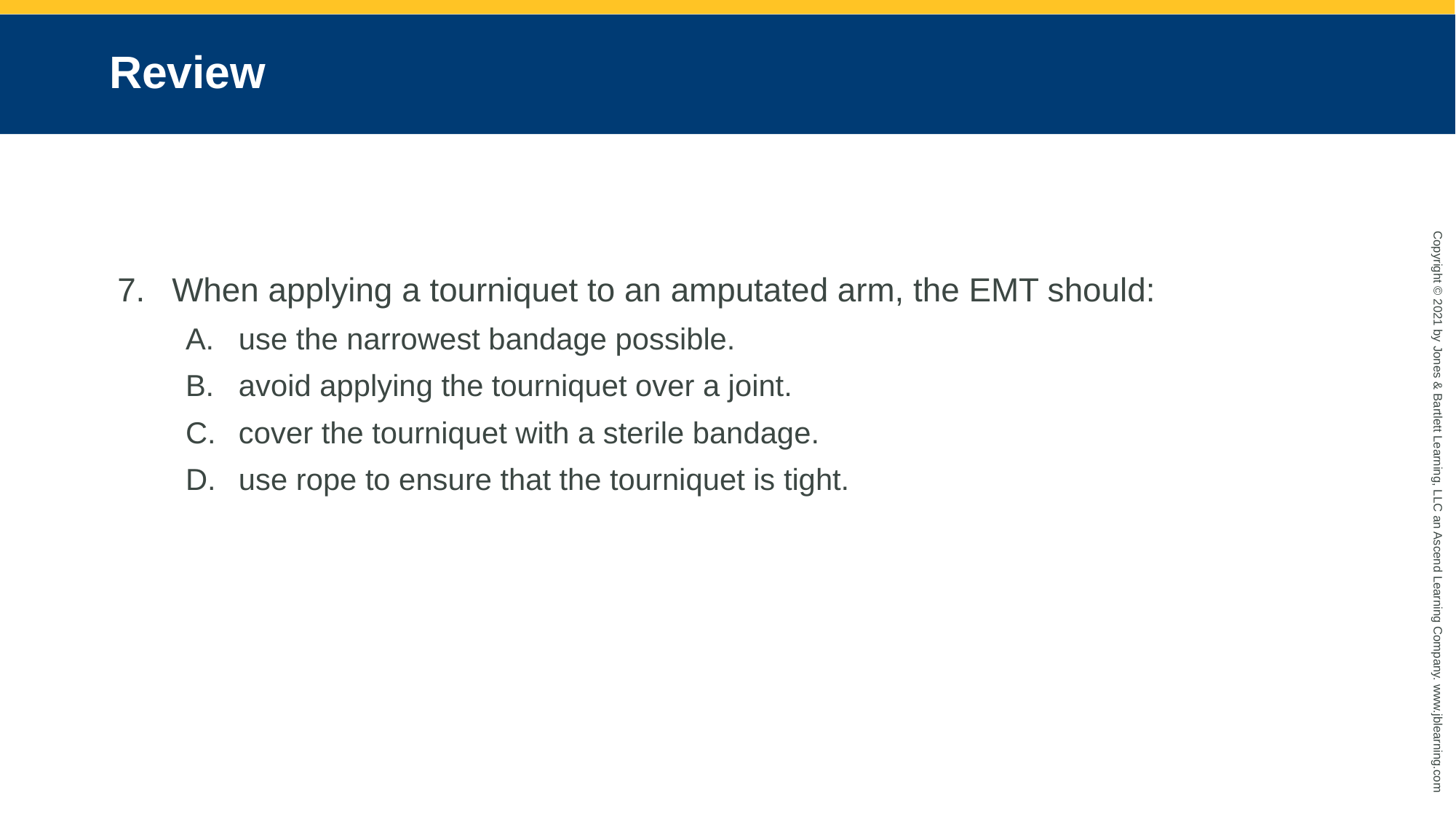

# Review
When applying a tourniquet to an amputated arm, the EMT should:
use the narrowest bandage possible.
avoid applying the tourniquet over a joint.
cover the tourniquet with a sterile bandage.
use rope to ensure that the tourniquet is tight.